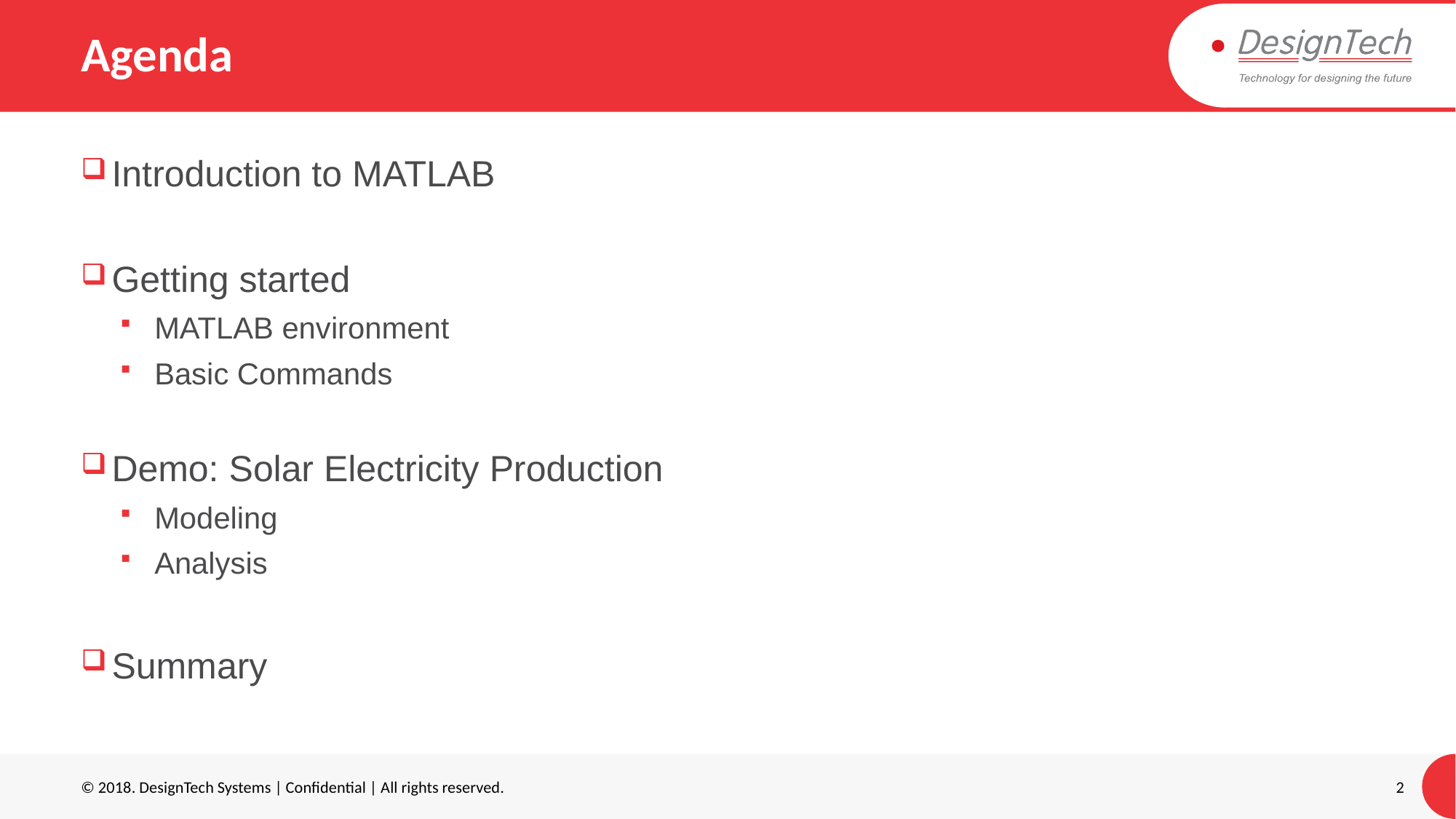

# Agenda
Introduction to MATLAB

Getting started
MATLAB environment
Basic Commands

Demo: Solar Electricity Production
Modeling
Analysis

Summary

© 2018. DesignTech Systems | Confidential | All rights reserved.
2